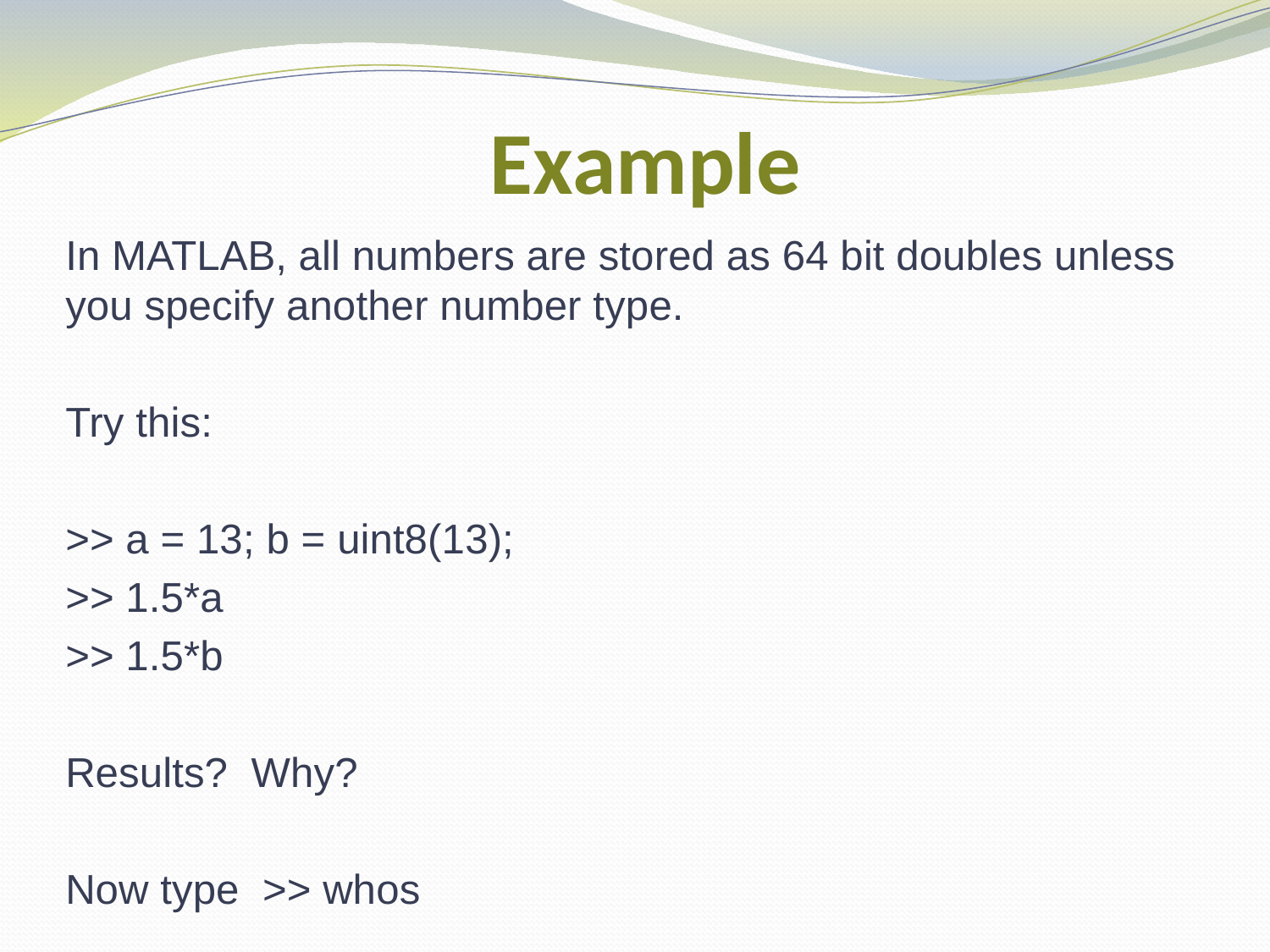

# Example
In MATLAB, all numbers are stored as 64 bit doubles unless you specify another number type.

Try this:

>> a = 13; b = uint8(13);
>> 1.5*a
>> 1.5*b

Results?  Why?

Now type  >> whos